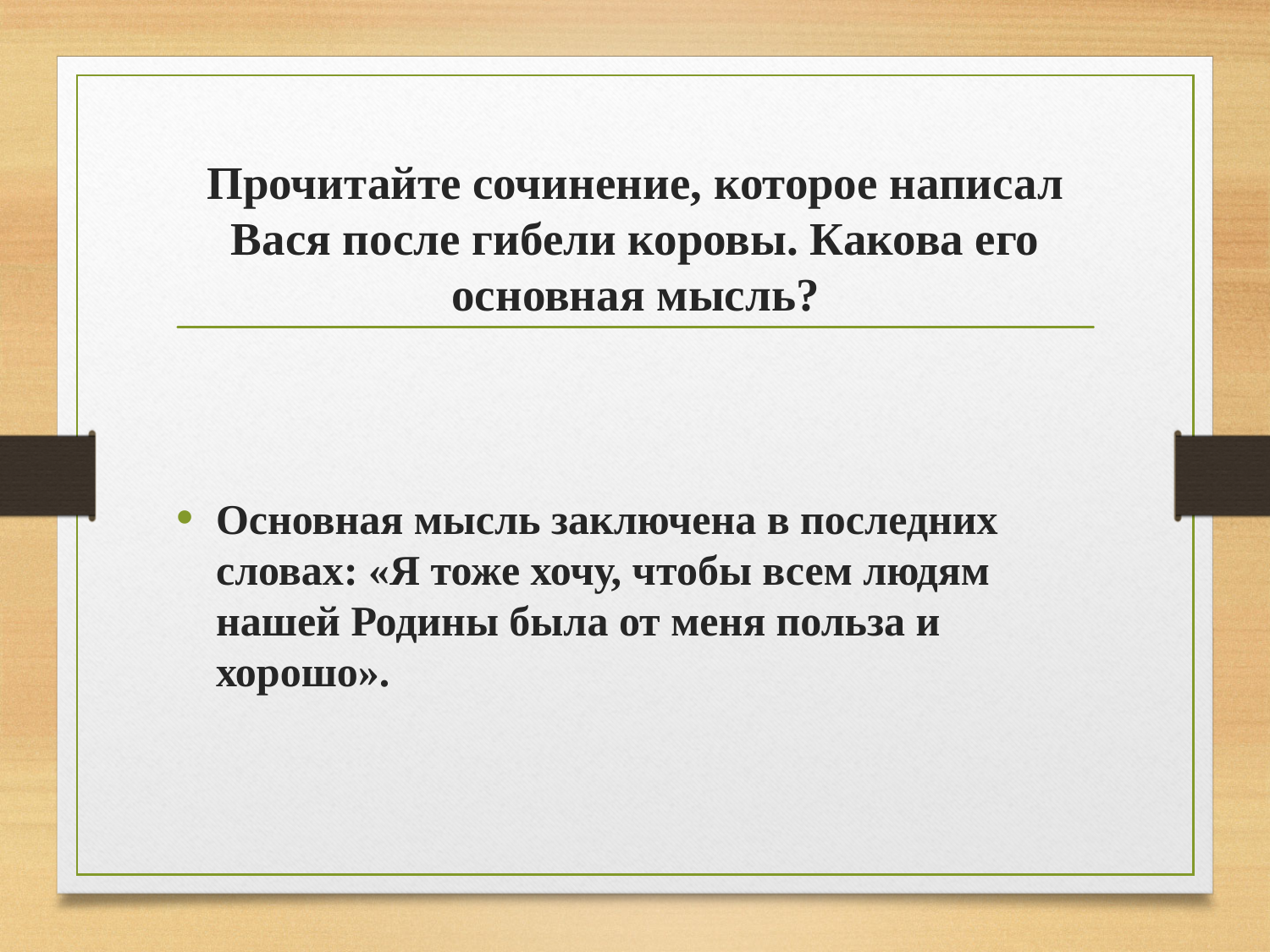

# Прочитайте сочинение, которое написал Вася после гибели коровы. Какова его основная мысль?

Основная мысль заключена в последних словах: «Я тоже хочу, чтобы всем людям нашей Родины была от меня польза и хорошо».